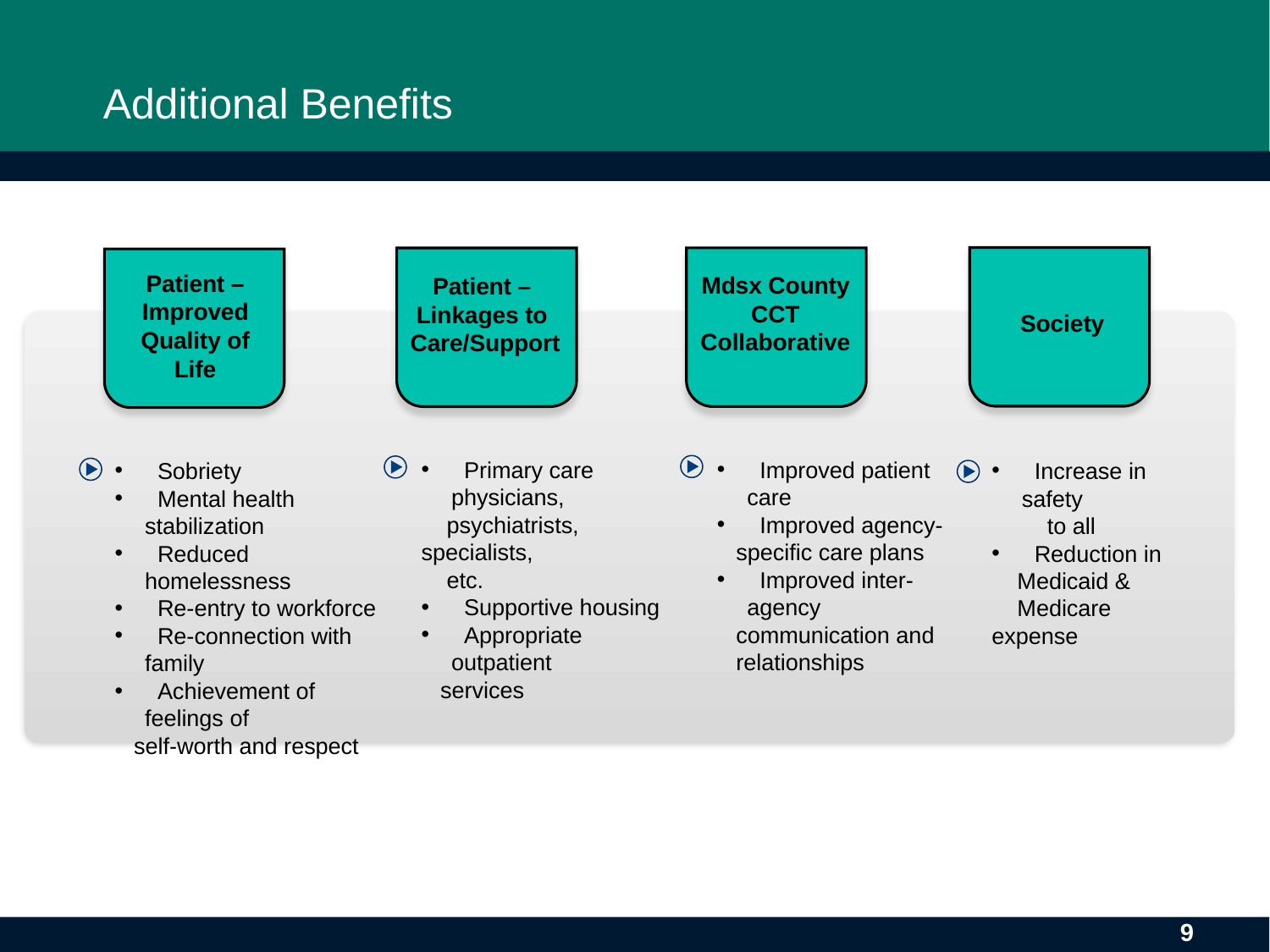

Additional Benefits

Patient – Improved Quality of Life
Mdsx County CCT Collaborative
Patient –
Linkages to
Care/Support
Society

  Primary care physicians,
    psychiatrists, specialists,
    etc.
  Supportive housing
  Appropriate outpatient
   services

  Improved patient care
  Improved agency-
   specific care plans
  Improved inter-agency
   communication and
   relationships

  Sobriety
  Mental health stabilization
  Reduced homelessness
  Re-entry to workforce
  Re-connection with family
  Achievement of feelings of
   self-worth and respect

  Increase in safety
    to all
  Reduction in
    Medicaid &
    Medicare expense

9